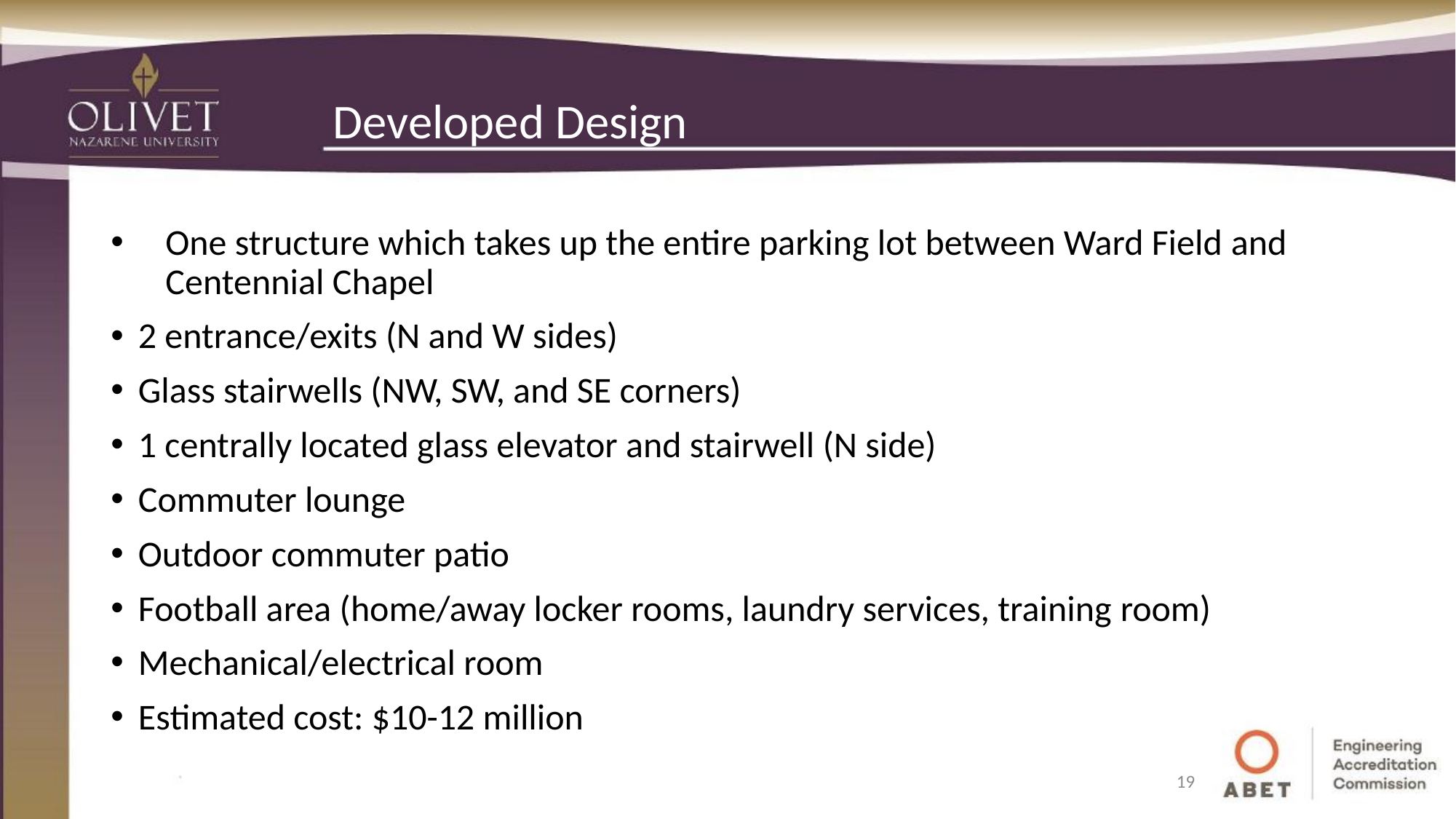

# Developed Design
One structure which takes up the entire parking lot between Ward Field and Centennial Chapel
2 entrance/exits (N and W sides)
Glass stairwells (NW, SW, and SE corners)
1 centrally located glass elevator and stairwell (N side)
Commuter lounge
Outdoor commuter patio
Football area (home/away locker rooms, laundry services, training room)
Mechanical/electrical room
Estimated cost: $10-12 million

19